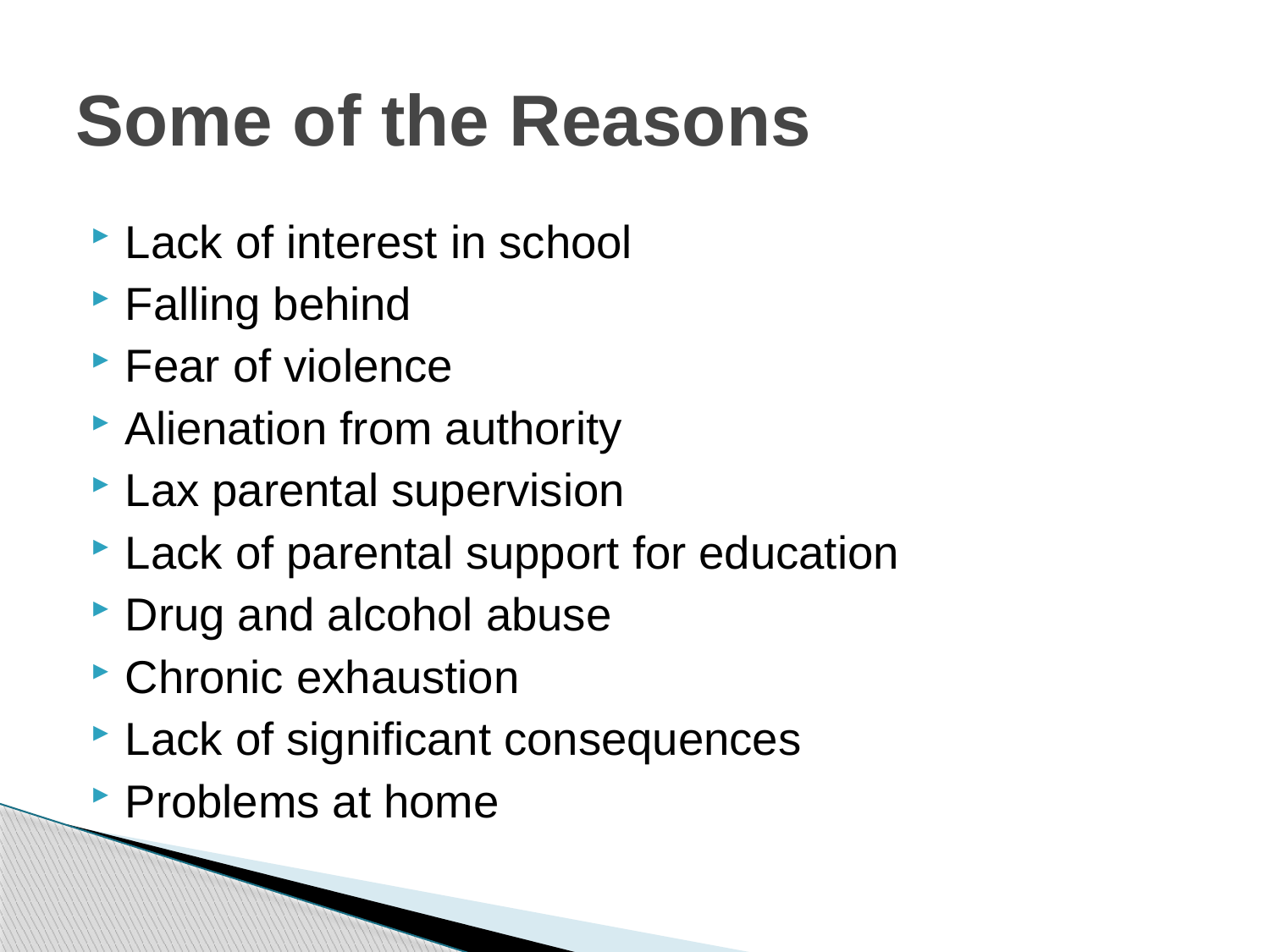

# Some of the Reasons
Lack of interest in school
Falling behind
Fear of violence
Alienation from authority
Lax parental supervision
Lack of parental support for education
Drug and alcohol abuse
Chronic exhaustion
Lack of significant consequences
Problems at home